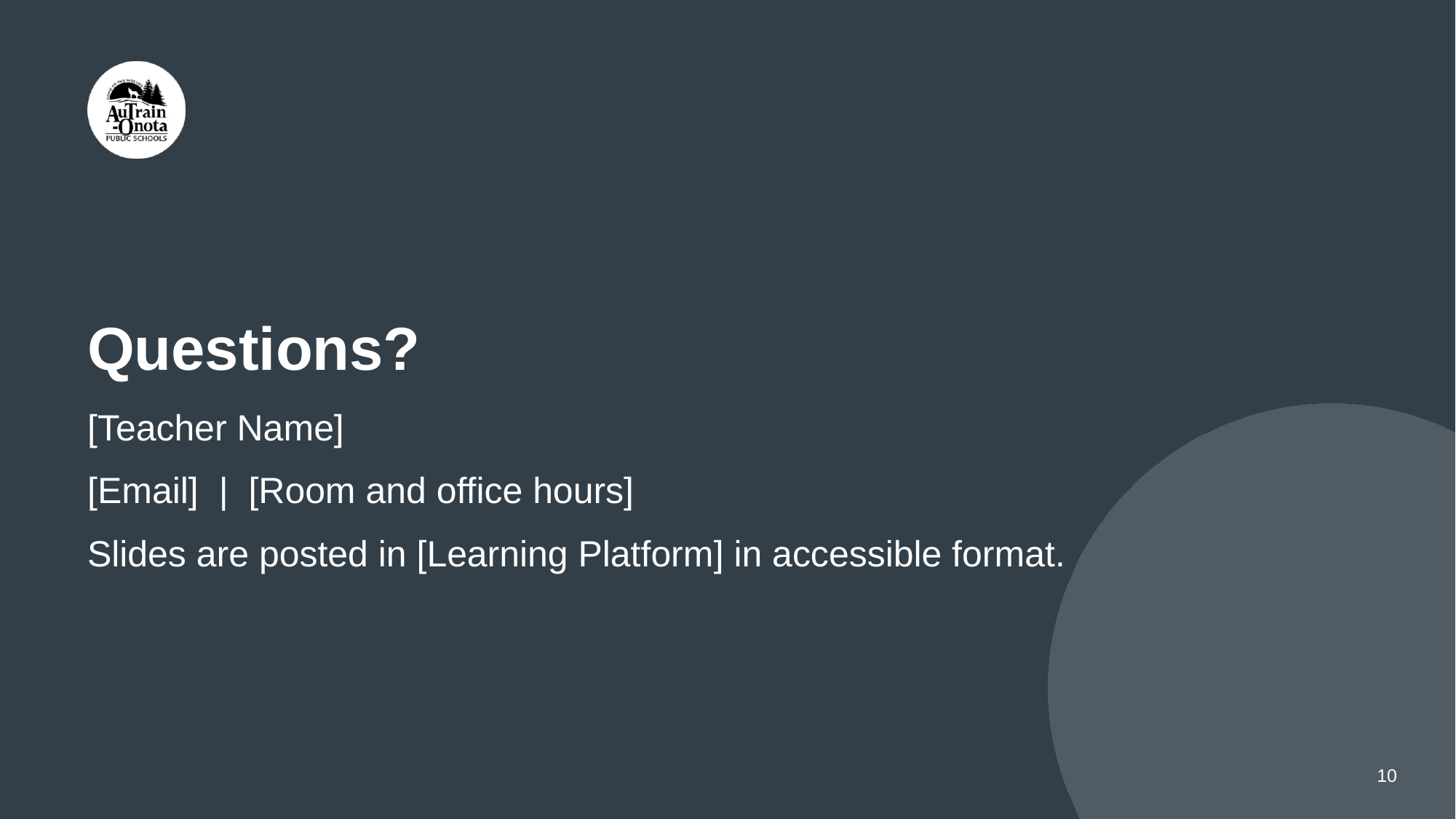

Questions?
[Teacher Name]
[Email]  |  [Room and office hours]
Slides are posted in [Learning Platform] in accessible format.
10